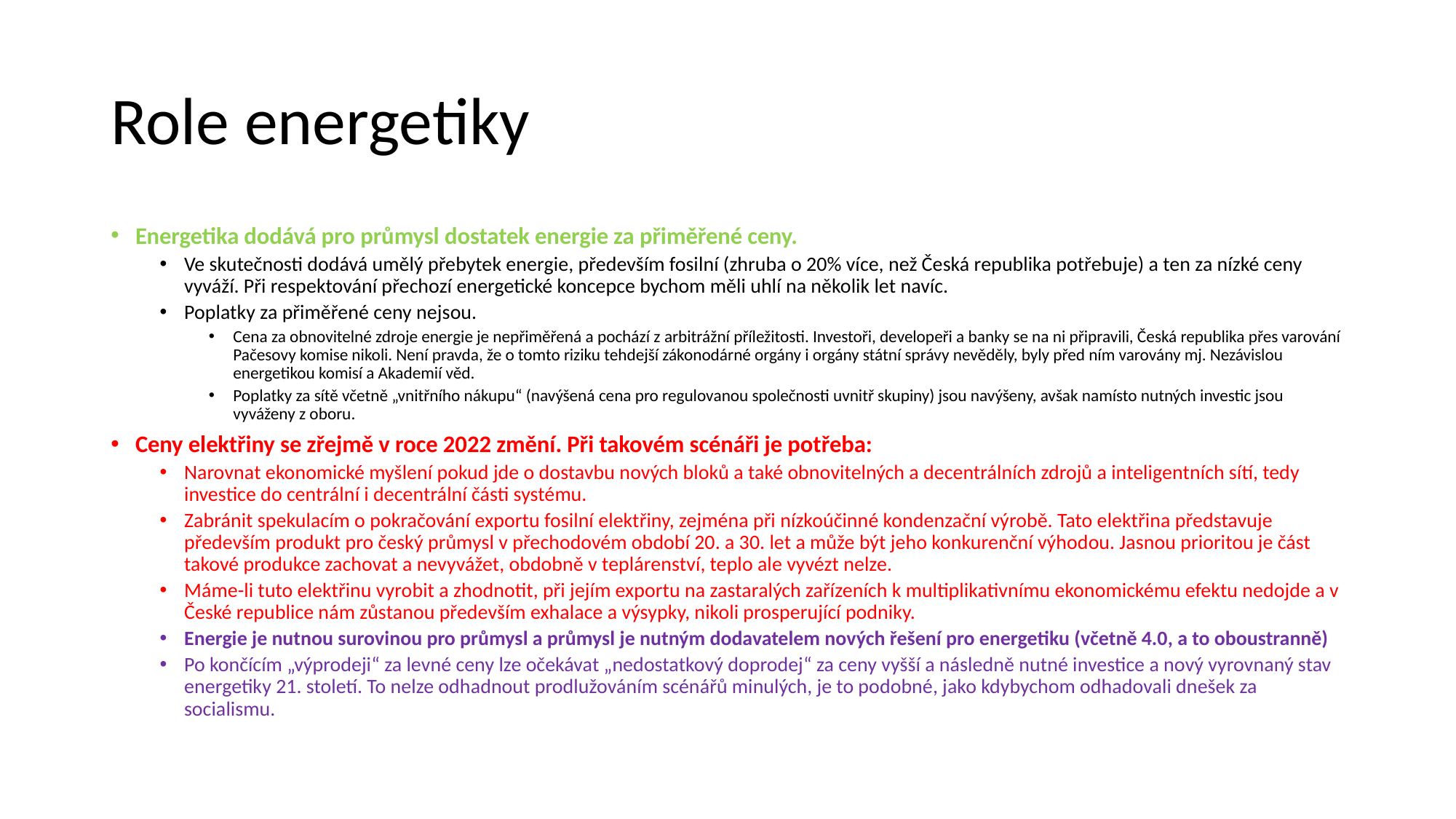

# Role energetiky
Energetika dodává pro průmysl dostatek energie za přiměřené ceny.
Ve skutečnosti dodává umělý přebytek energie, především fosilní (zhruba o 20% více, než Česká republika potřebuje) a ten za nízké ceny vyváží. Při respektování přechozí energetické koncepce bychom měli uhlí na několik let navíc.
Poplatky za přiměřené ceny nejsou.
Cena za obnovitelné zdroje energie je nepřiměřená a pochází z arbitrážní příležitosti. Investoři, developeři a banky se na ni připravili, Česká republika přes varování Pačesovy komise nikoli. Není pravda, že o tomto riziku tehdejší zákonodárné orgány i orgány státní správy nevěděly, byly před ním varovány mj. Nezávislou energetikou komisí a Akademií věd.
Poplatky za sítě včetně „vnitřního nákupu“ (navýšená cena pro regulovanou společnosti uvnitř skupiny) jsou navýšeny, avšak namísto nutných investic jsou vyváženy z oboru.
Ceny elektřiny se zřejmě v roce 2022 změní. Při takovém scénáři je potřeba:
Narovnat ekonomické myšlení pokud jde o dostavbu nových bloků a také obnovitelných a decentrálních zdrojů a inteligentních sítí, tedy investice do centrální i decentrální části systému.
Zabránit spekulacím o pokračování exportu fosilní elektřiny, zejména při nízkoúčinné kondenzační výrobě. Tato elektřina představuje především produkt pro český průmysl v přechodovém období 20. a 30. let a může být jeho konkurenční výhodou. Jasnou prioritou je část takové produkce zachovat a nevyvážet, obdobně v teplárenství, teplo ale vyvézt nelze.
Máme-li tuto elektřinu vyrobit a zhodnotit, při jejím exportu na zastaralých zařízeních k multiplikativnímu ekonomickému efektu nedojde a v České republice nám zůstanou především exhalace a výsypky, nikoli prosperující podniky.
Energie je nutnou surovinou pro průmysl a průmysl je nutným dodavatelem nových řešení pro energetiku (včetně 4.0, a to oboustranně)
Po končícím „výprodeji“ za levné ceny lze očekávat „nedostatkový doprodej“ za ceny vyšší a následně nutné investice a nový vyrovnaný stav energetiky 21. století. To nelze odhadnout prodlužováním scénářů minulých, je to podobné, jako kdybychom odhadovali dnešek za socialismu.